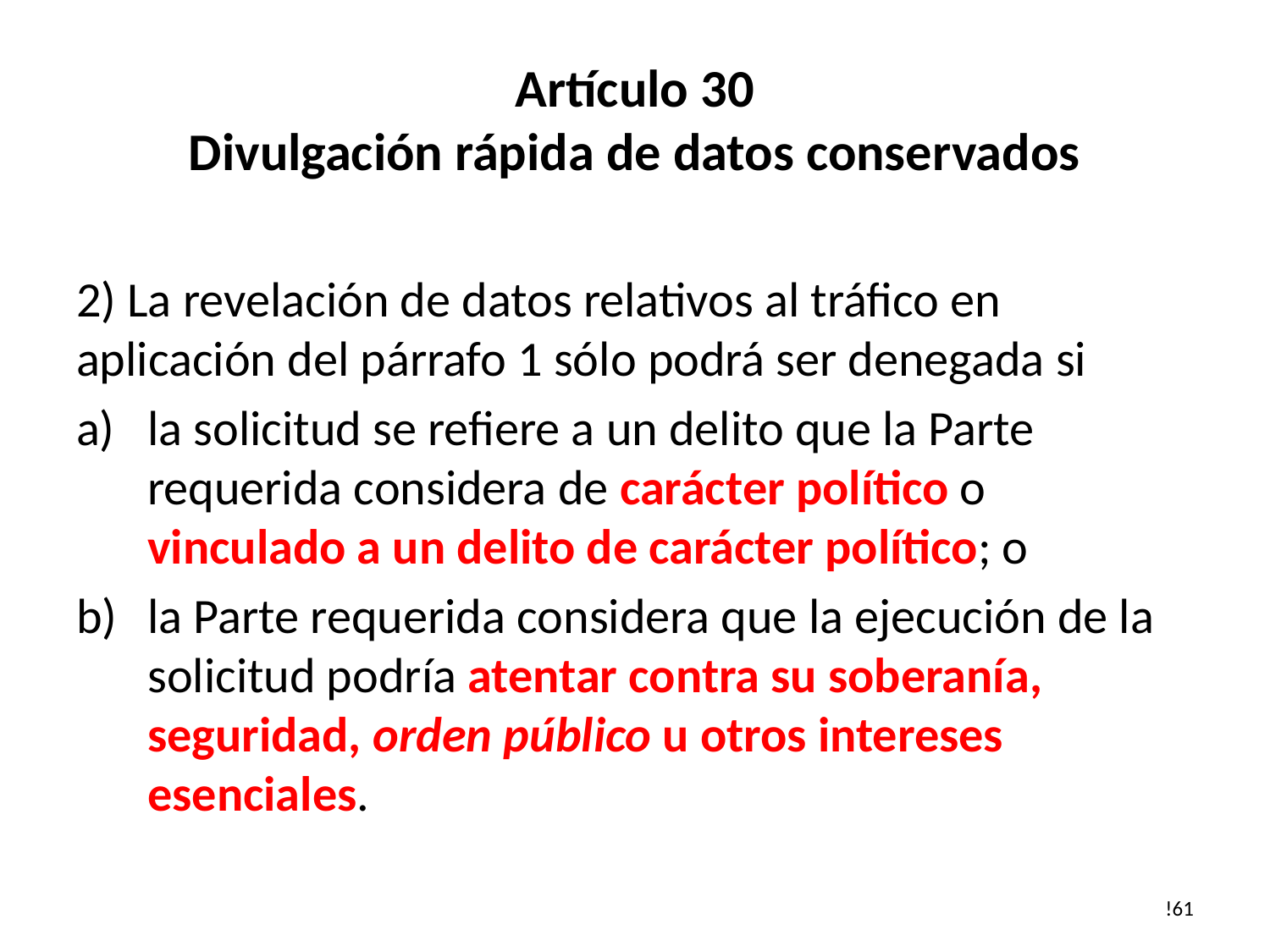

# Artículo 30 Divulgación rápida de datos conservados
2) La revelación de datos relativos al tráfico en aplicación del párrafo 1 sólo podrá ser denegada si
la solicitud se refiere a un delito que la Parte requerida considera de carácter político o vinculado a un delito de carácter político; o
la Parte requerida considera que la ejecución de la solicitud podría atentar contra su soberanía, seguridad, orden público u otros intereses esenciales.

!61